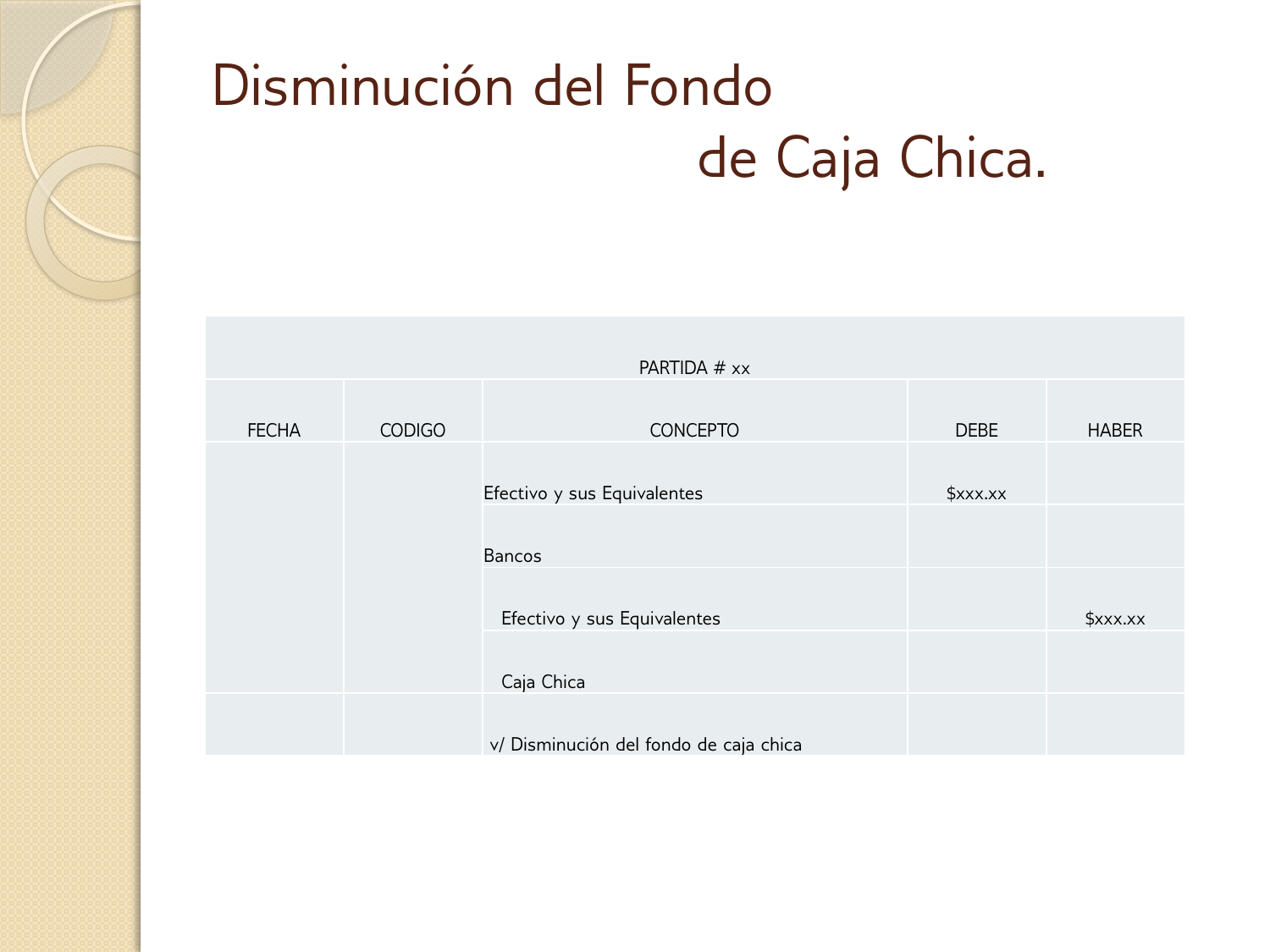

# Disminución del Fondo de Caja Chica.
| PARTIDA # xx |  |  |  |  |
| --- | --- | --- | --- | --- |
| FECHA | CODIGO | CONCEPTO | DEBE | HABER |
|  |  | Efectivo y sus Equivalentes | $xxx.xx |  |
|  |  | Bancos |  |  |
|  |  | Efectivo y sus Equivalentes |  | $xxx.xx |
|  |  | Caja Chica |  |  |
|  |  | v/ Disminución del fondo de caja chica |  |  |